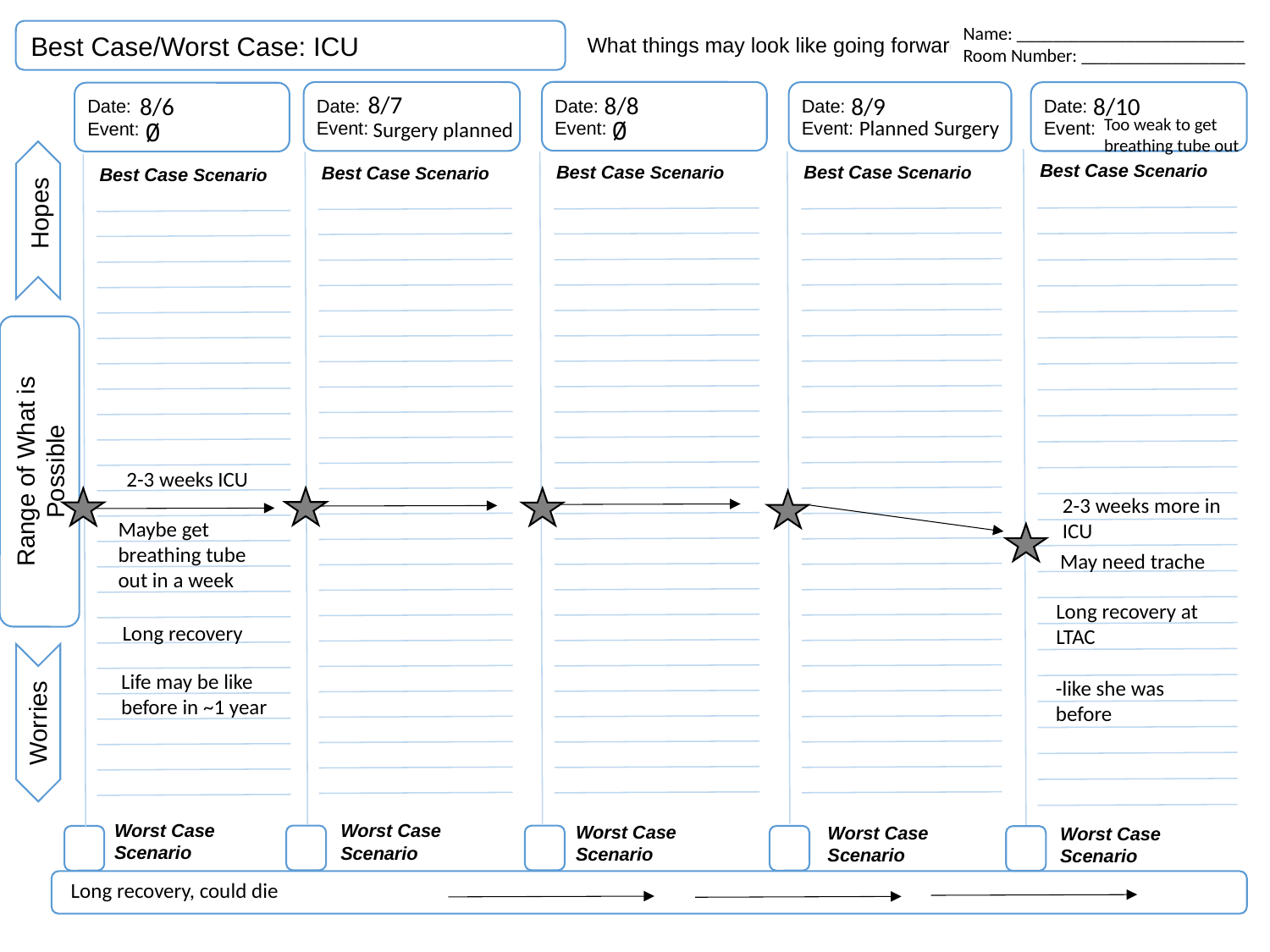

Name: _________________________
Room Number: __________________
Best Case/Worst Case: ICU
What things may look like going forward.
Date:
Event:
Date:
Event:
Date:
Event:
Date:
Event:
Date:
Event:
Best Case Scenario
Best Case Scenario
Best Case Scenario
Best Case Scenario
Best Case Scenario

Hopes
Range of What is Possible

Worries
Worst Case Scenario
Worst Case Scenario
Worst Case Scenario
Worst Case Scenario
Worst Case Scenario

8/7
8/8
8/10
8/9
8/6
Too weak to get breathing tube out
Planned Surgery
Ø
Surgery planned
Ø
2-3 weeks ICU
2-3 weeks more in ICU

Maybe get breathing tube out in a week

May need trache
Long recovery at LTAC
Long recovery
Life may be like before in ~1 year
-like she was before
Long recovery, could die